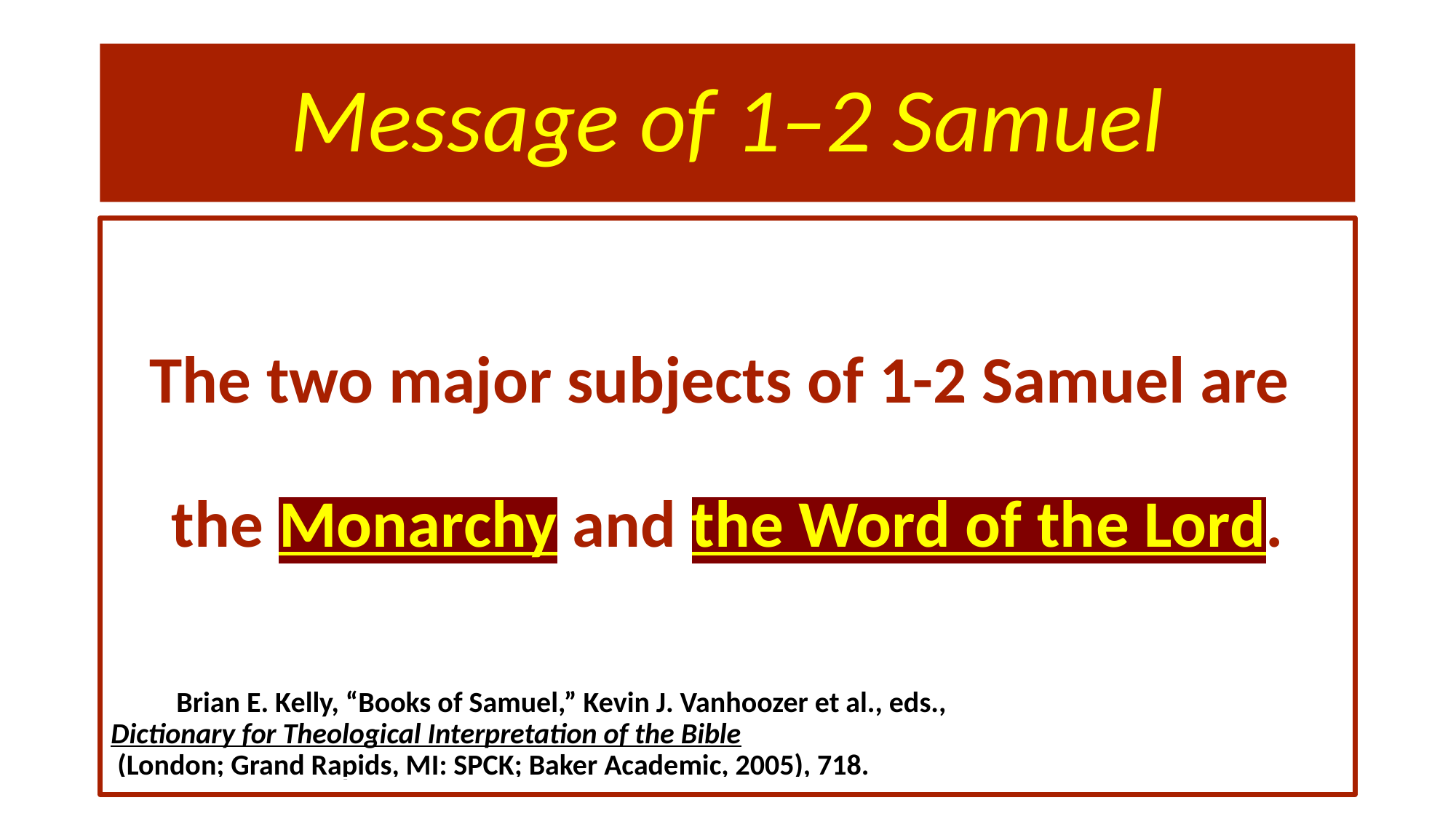

# Message of 1–2 Samuel

The two major subjects of 1-2 Samuel are
the Monarchy and the Word of the Lord.

	Brian E. Kelly, “Books of Samuel,” Kevin J. Vanhoozer et al., eds., Dictionary for Theological Interpretation of the Bible (London; Grand Rapids, MI: SPCK; Baker Academic, 2005), 718.